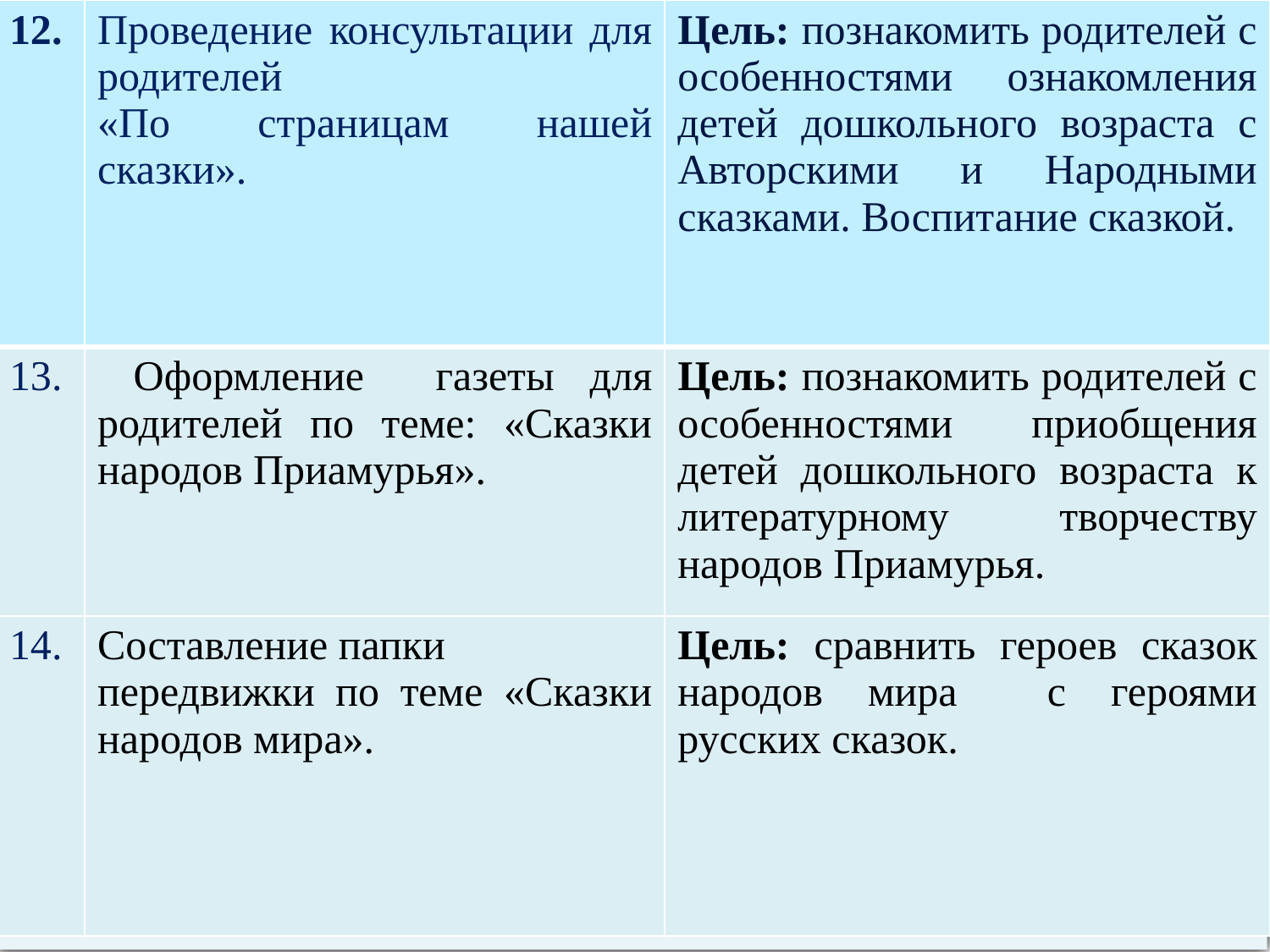

| 12. | Проведение консультации для родителей «По страницам нашей сказки». | Цель: познакомить родителей с особенностями ознакомления детей дошкольного возраста с Авторскими и Народными сказками. Воспитание сказкой. |
| --- | --- | --- |
| 13. | Оформление газеты для родителей по теме: «Сказки народов Приамурья». | Цель: познакомить родителей с особенностями приобщения детей дошкольного возраста к литературному творчеству народов Приамурья. |
| 14. | Составление папки передвижки по теме «Сказки народов мира». | Цель: сравнить героев сказок народов мира с героями русских сказок. |